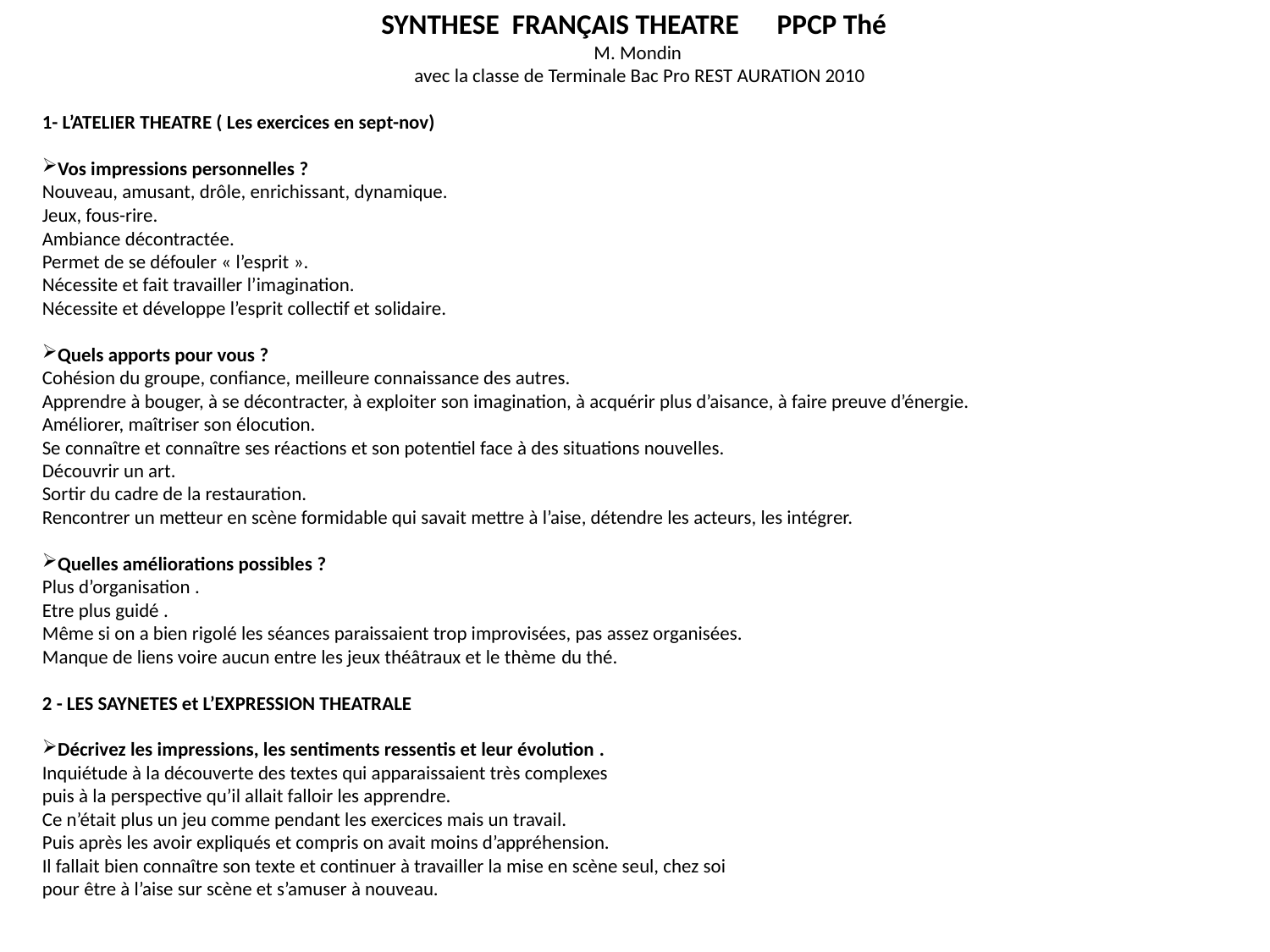

SYNTHESE  FRANÇAIS THEATRE      PPCP Thé
M. Mondin
avec la classe de Terminale Bac Pro REST AURATION 2010

1- L’ATELIER THEATRE ( Les exercices en sept-nov)

Vos impressions personnelles ?
Nouveau, amusant, drôle, enrichissant, dynamique.
Jeux, fous-rire.
Ambiance décontractée.
Permet de se défouler « l’esprit ».
Nécessite et fait travailler l’imagination.
Nécessite et développe l’esprit collectif et solidaire.

Quels apports pour vous ?
Cohésion du groupe, confiance, meilleure connaissance des autres.
Apprendre à bouger, à se décontracter, à exploiter son imagination, à acquérir plus d’aisance, à faire preuve d’énergie.
Améliorer, maîtriser son élocution.
Se connaître et connaître ses réactions et son potentiel face à des situations nouvelles.
Découvrir un art.
Sortir du cadre de la restauration.
Rencontrer un metteur en scène formidable qui savait mettre à l’aise, détendre les acteurs, les intégrer.

Quelles améliorations possibles ?
Plus d’organisation .
Etre plus guidé .
Même si on a bien rigolé les séances paraissaient trop improvisées, pas assez organisées.
Manque de liens voire aucun entre les jeux théâtraux et le thème du thé.

2 - LES SAYNETES et L’EXPRESSION THEATRALE

Décrivez les impressions, les sentiments ressentis et leur évolution .
Inquiétude à la découverte des textes qui apparaissaient très complexes
puis à la perspective qu’il allait falloir les apprendre.
Ce n’était plus un jeu comme pendant les exercices mais un travail.
Puis après les avoir expliqués et compris on avait moins d’appréhension.
Il fallait bien connaître son texte et continuer à travailler la mise en scène seul, chez soi
pour être à l’aise sur scène et s’amuser à nouveau.